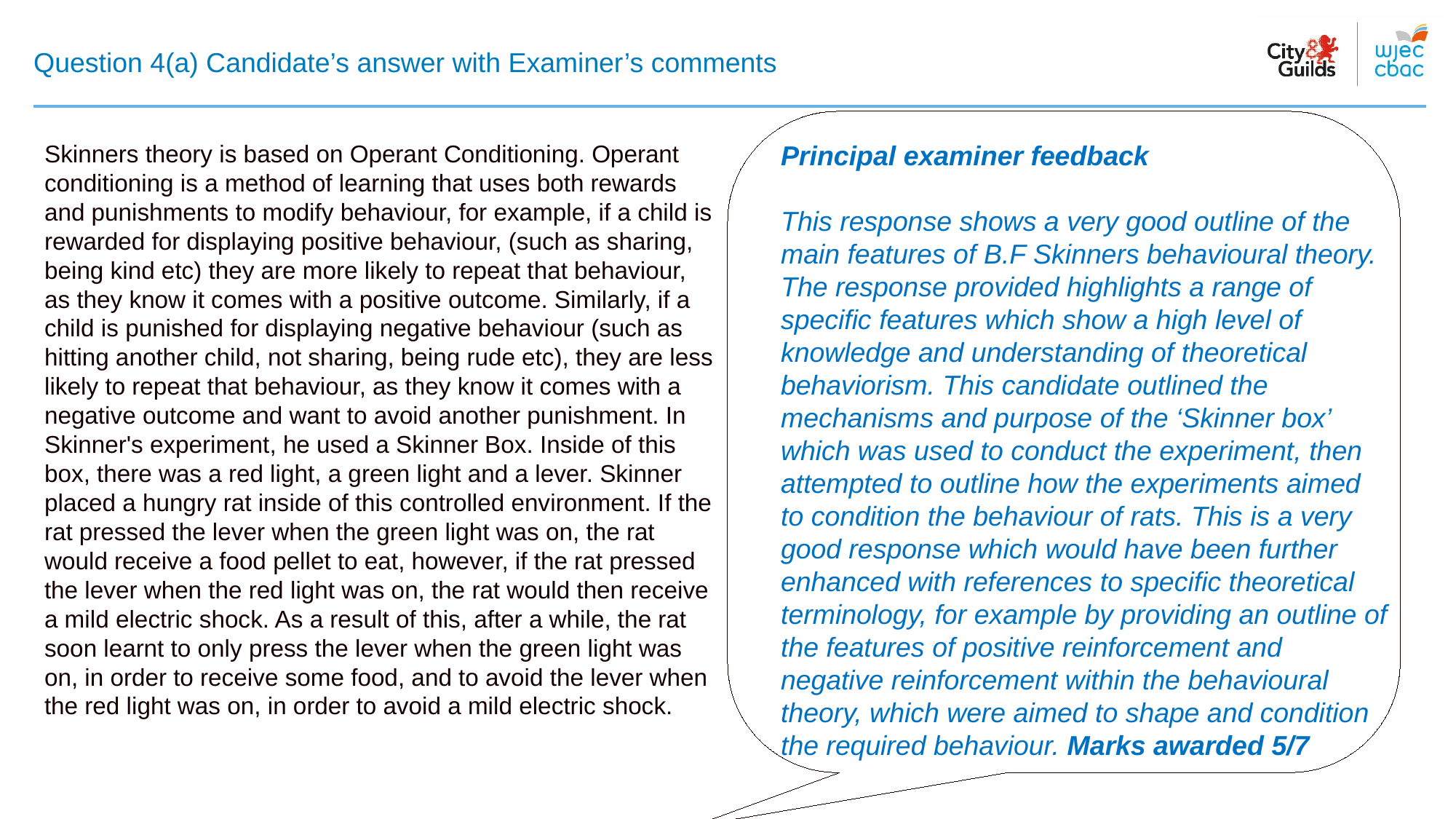

# Question 4(a) Candidate’s answer with Examiner’s comments

Skinners theory is based on Operant Conditioning. Operant conditioning is a method of learning that uses both rewards and punishments to modify behaviour, for example, if a child is rewarded for displaying positive behaviour, (such as sharing, being kind etc) they are more likely to repeat that behaviour, as they know it comes with a positive outcome. Similarly, if a child is punished for displaying negative behaviour (such as hitting another child, not sharing, being rude etc), they are less likely to repeat that behaviour, as they know it comes with a negative outcome and want to avoid another punishment. In Skinner's experiment, he used a Skinner Box. Inside of this box, there was a red light, a green light and a lever. Skinner placed a hungry rat inside of this controlled environment. If the rat pressed the lever when the green light was on, the rat would receive a food pellet to eat, however, if the rat pressed the lever when the red light was on, the rat would then receive a mild electric shock. As a result of this, after a while, the rat soon learnt to only press the lever when the green light was on, in order to receive some food, and to avoid the lever when the red light was on, in order to avoid a mild electric shock.
Principal examiner feedback​
​
This response shows a very good outline of the main features of B.F Skinners behavioural theory. The response provided highlights a range of specific features which show a high level of knowledge and understanding of theoretical behaviorism. This candidate outlined the mechanisms and purpose of the ‘Skinner box’ which was used to conduct the experiment, then  attempted to outline how the experiments aimed to condition the behaviour of rats. This is a very good response which would have been further enhanced with references to specific theoretical terminology, for example by providing an outline of the features of positive reinforcement and negative reinforcement within the behavioural theory, which were aimed to shape and condition the required behaviour. Marks awarded 5/7